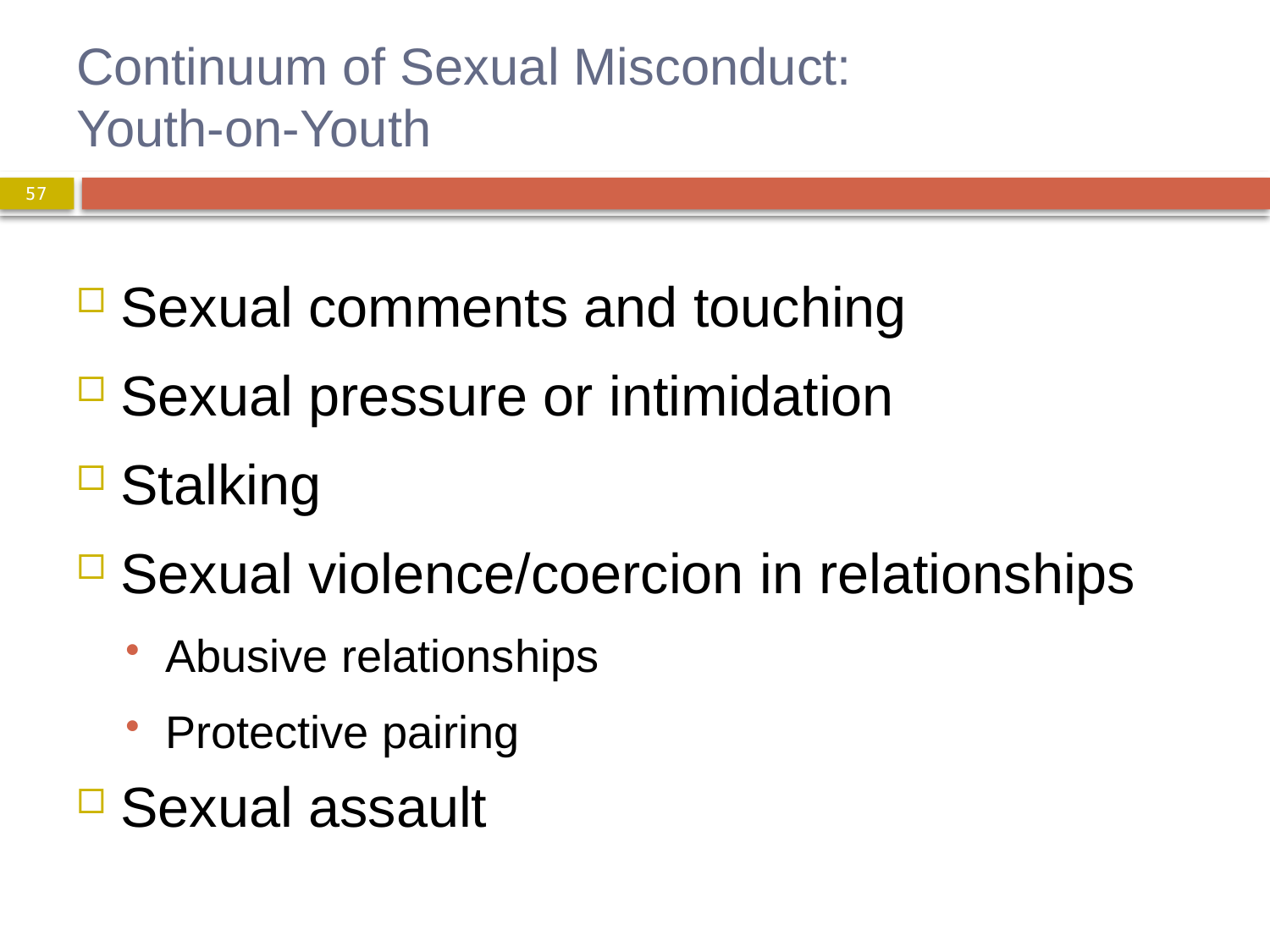

# Continuum of Sexual Misconduct: Youth-on-Youth
57
Sexual comments and touching
Sexual pressure or intimidation
Stalking
Sexual violence/coercion in relationships
Abusive relationships
Protective pairing
Sexual assault